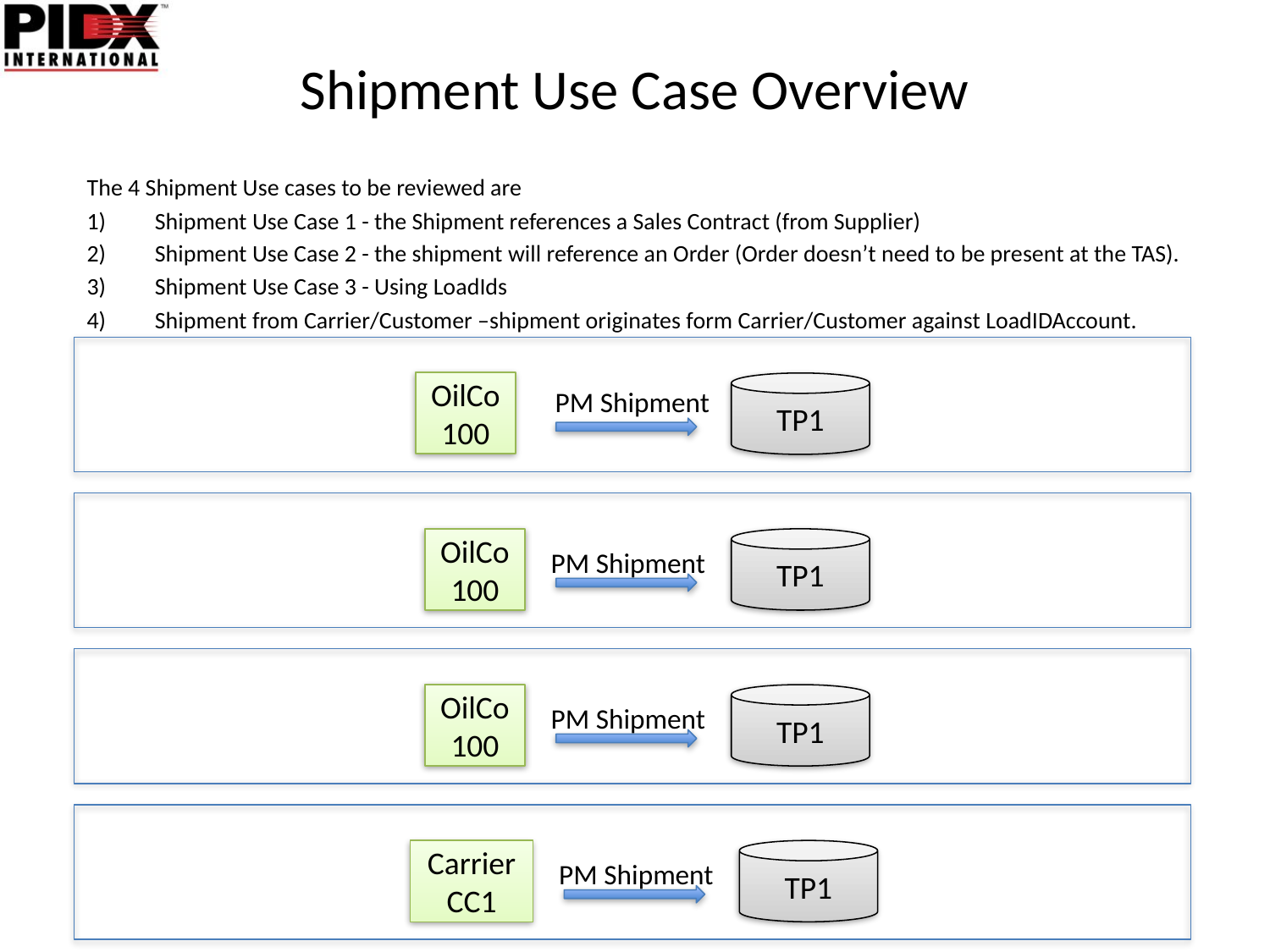

# Shipment Use Case Overview
The 4 Shipment Use cases to be reviewed are
Shipment Use Case 1 - the Shipment references a Sales Contract (from Supplier)
Shipment Use Case 2 - the shipment will reference an Order (Order doesn’t need to be present at the TAS).
Shipment Use Case 3 - Using LoadIds
Shipment from Carrier/Customer –shipment originates form Carrier/Customer against LoadIDAccount.

OilCo
100
TP1
PM Shipment

OilCo
100
TP1
PM Shipment

OilCo
100
TP1
PM Shipment

Carrier
CC1
TP1
PM Shipment